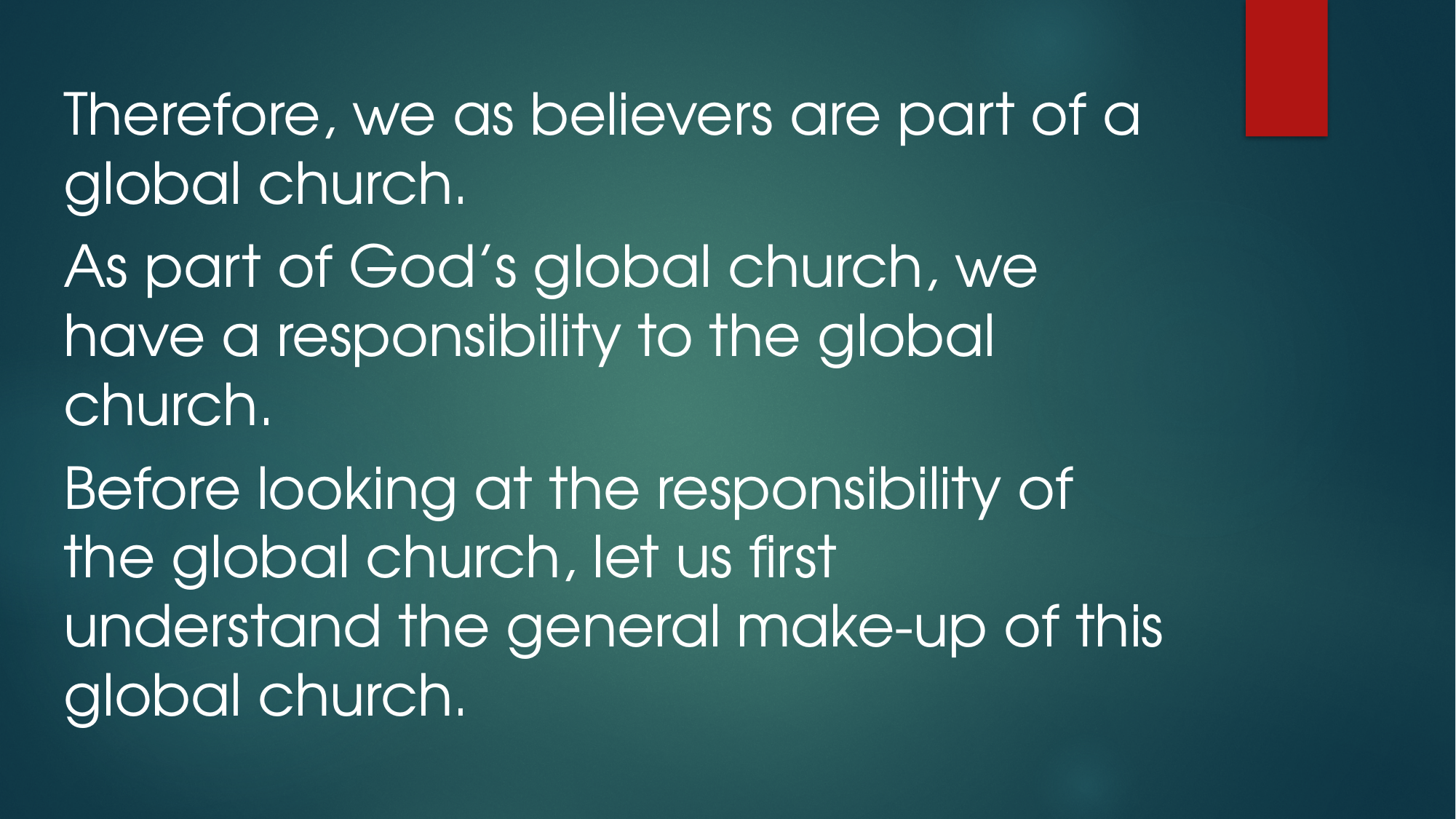

Therefore, we as believers are part of a global church.
As part of God’s global church, we have a responsibility to the global church.
Before looking at the responsibility of the global church, let us first understand the general make-up of this global church.